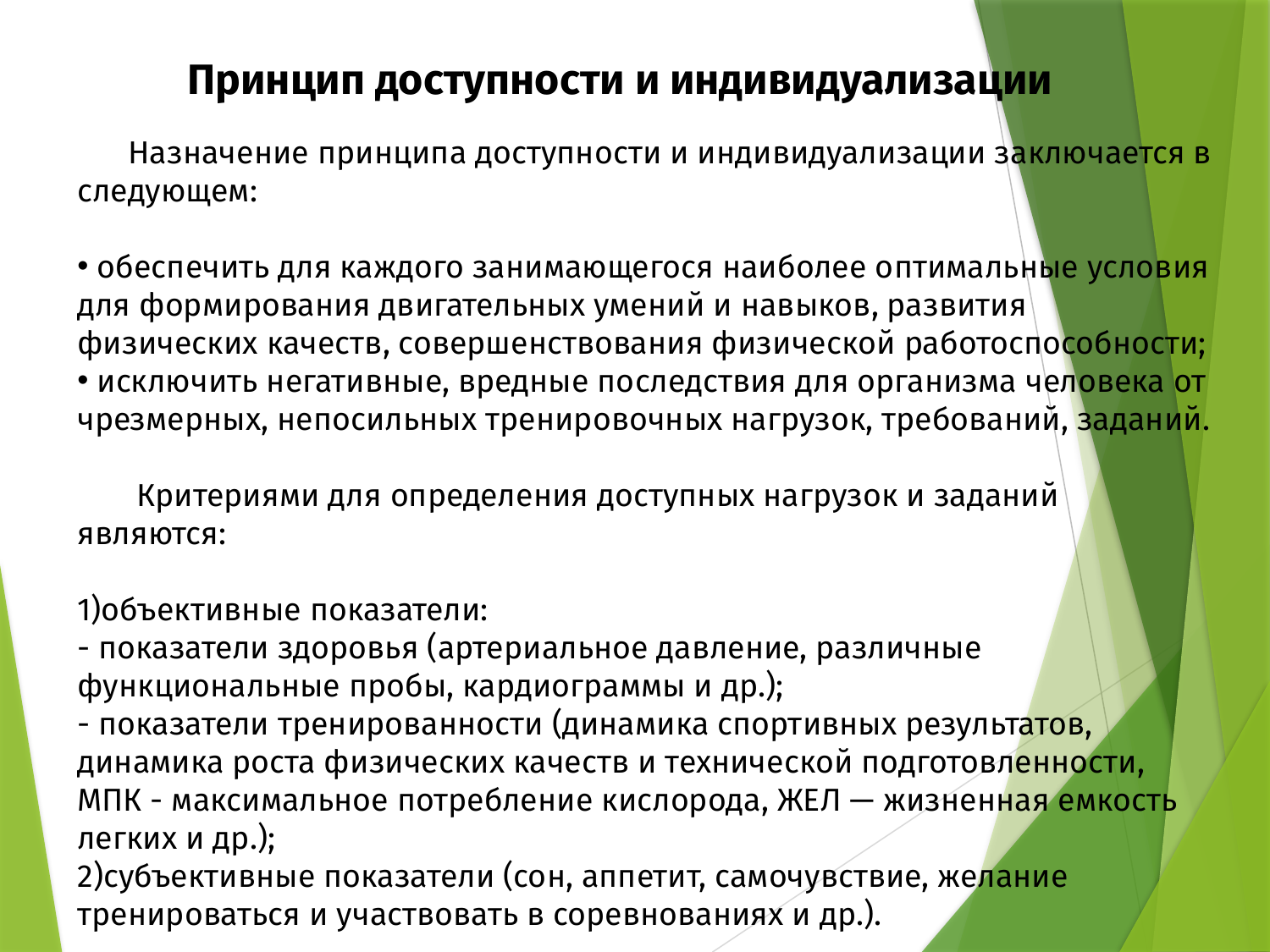

Принцип доступности и индивидуализации
      Назначение принципа доступности и индивидуализации заключается в следующем:

 обеспечить для каждого занимающегося наиболее оптимальные условия для формирования двигательных умений и навыков, развития физических качеств, совершенствования физической работоспособности;
 исключить негативные, вредные последствия для организма человека от чрезмерных, непосильных тренировочных нагрузок, требований, заданий.

       Критериями для определения доступных нагрузок и заданий являются:

1)объективные показатели:
- показатели здоровья (артериальное давление, различные функциональные пробы, кардиограммы и др.);
- показатели тренированности (динамика спортивных результатов, динамика роста физических качеств и технической подготовленности, МПК - максимальное потребление кислорода, ЖЕЛ — жизненная емкость легких и др.);
2)субъективные показатели (сон, аппетит, самочувствие, желание тренироваться и участвовать в соревнованиях и др.).